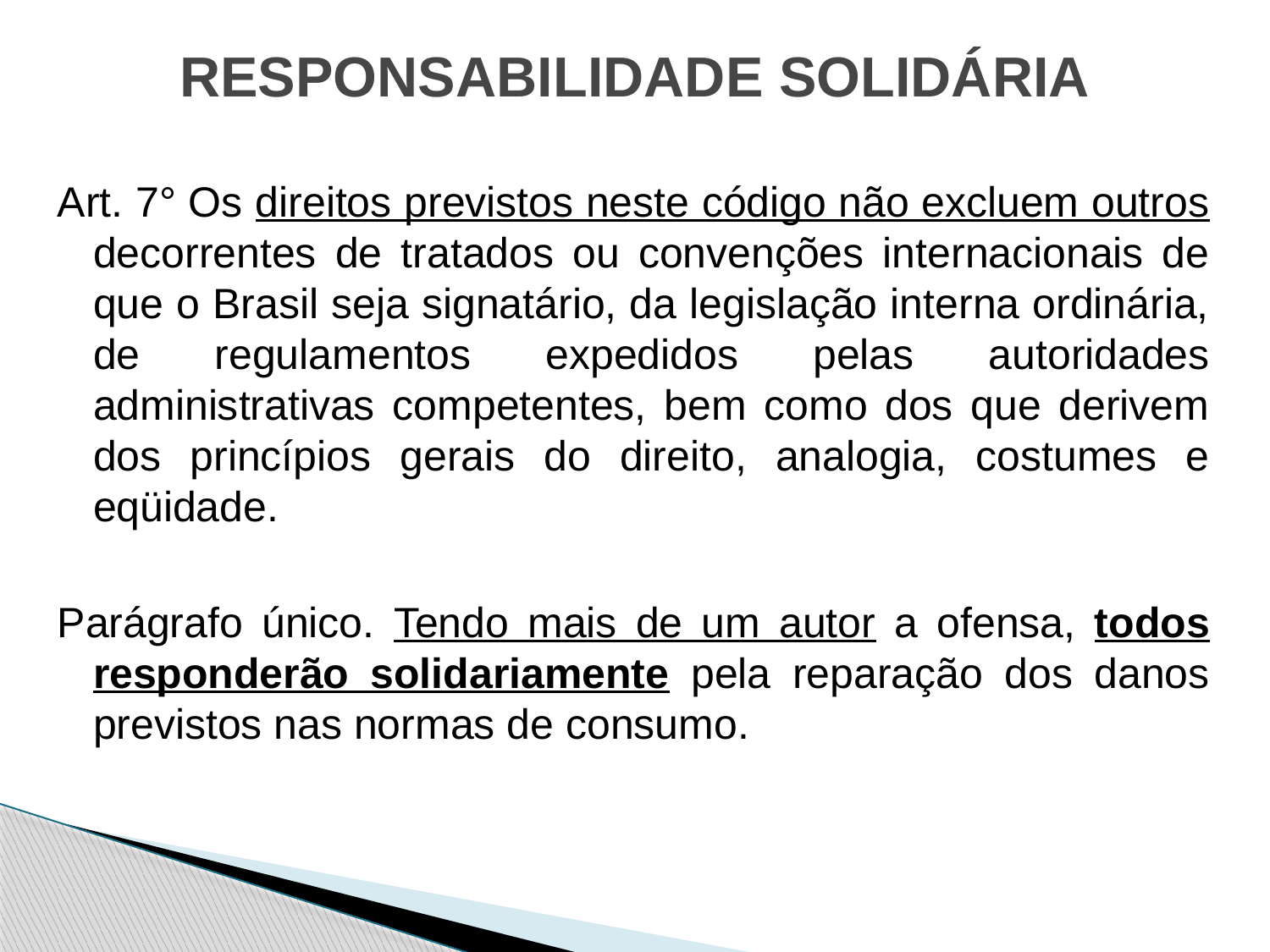

# RESPONSABILIDADE SOLIDÁRIA
Art. 7° Os direitos previstos neste código não excluem outros decorrentes de tratados ou convenções internacionais de que o Brasil seja signatário, da legislação interna ordinária, de regulamentos expedidos pelas autoridades administrativas competentes, bem como dos que derivem dos princípios gerais do direito, analogia, costumes e eqüidade.

Parágrafo único. Tendo mais de um autor a ofensa, todos responderão solidariamente pela reparação dos danos previstos nas normas de consumo.